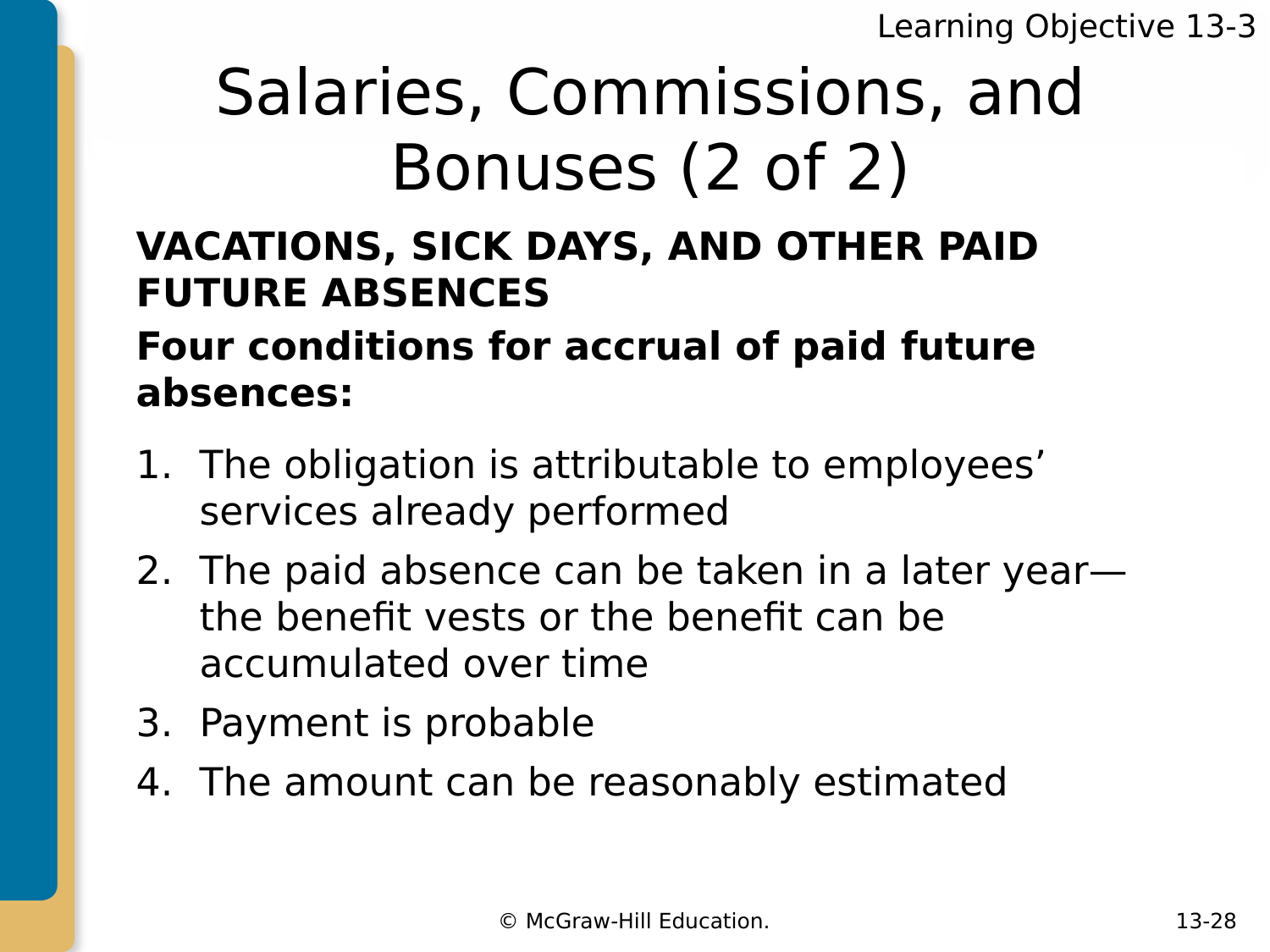

Learning Objective 13-3
# Salaries, Commissions, and Bonuses (2 of 2)
VACATIONS, SICK DAYS, AND OTHER PAID FUTURE ABSENCES
Four conditions for accrual of paid future absences:
The obligation is attributable to employees’ services already performed
The paid absence can be taken in a later year—the benefit vests or the benefit can be accumulated over time
Payment is probable
The amount can be reasonably estimated